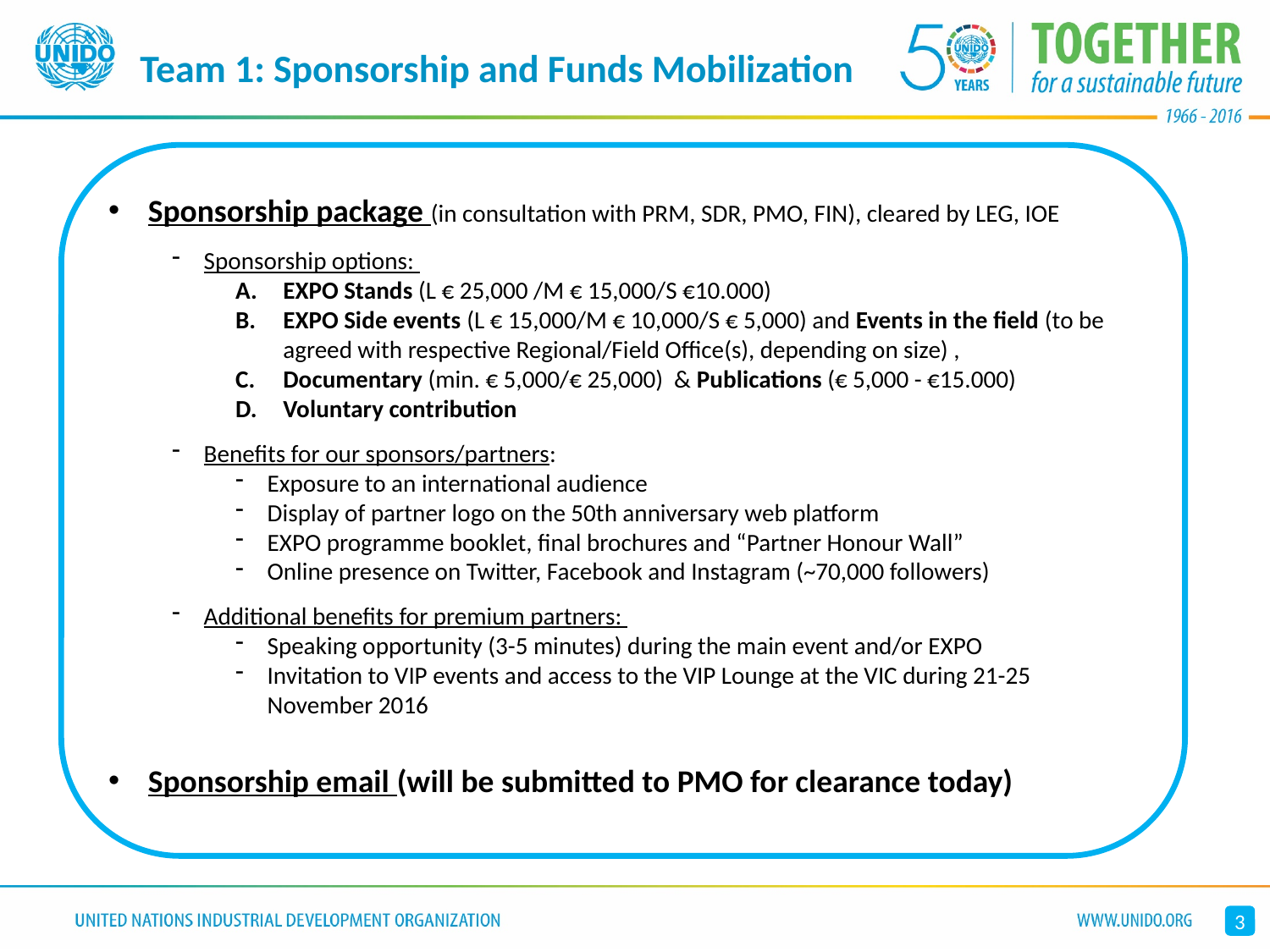

# Team 1: Sponsorship and Funds Mobilization

Sponsorship package (in consultation with PRM, SDR, PMO, FIN), cleared by LEG, IOE

Sponsorship options:
EXPO Stands (L € 25,000 /M € 15,000/S €10.000)
EXPO Side events (L € 15,000/M € 10,000/S € 5,000) and Events in the field (to be agreed with respective Regional/Field Office(s), depending on size) ,
Documentary (min. € 5,000/€ 25,000)  & Publications (€ 5,000 - €15.000)
Voluntary contribution

Benefits for our sponsors/partners:
Exposure to an international audience
Display of partner logo on the 50th anniversary web platform
EXPO programme booklet, final brochures and “Partner Honour Wall”
Online presence on Twitter, Facebook and Instagram (~70,000 followers)

Additional benefits for premium partners:
Speaking opportunity (3-5 minutes) during the main event and/or EXPO
Invitation to VIP events and access to the VIP Lounge at the VIC during 21-25 November 2016

Sponsorship email (will be submitted to PMO for clearance today)